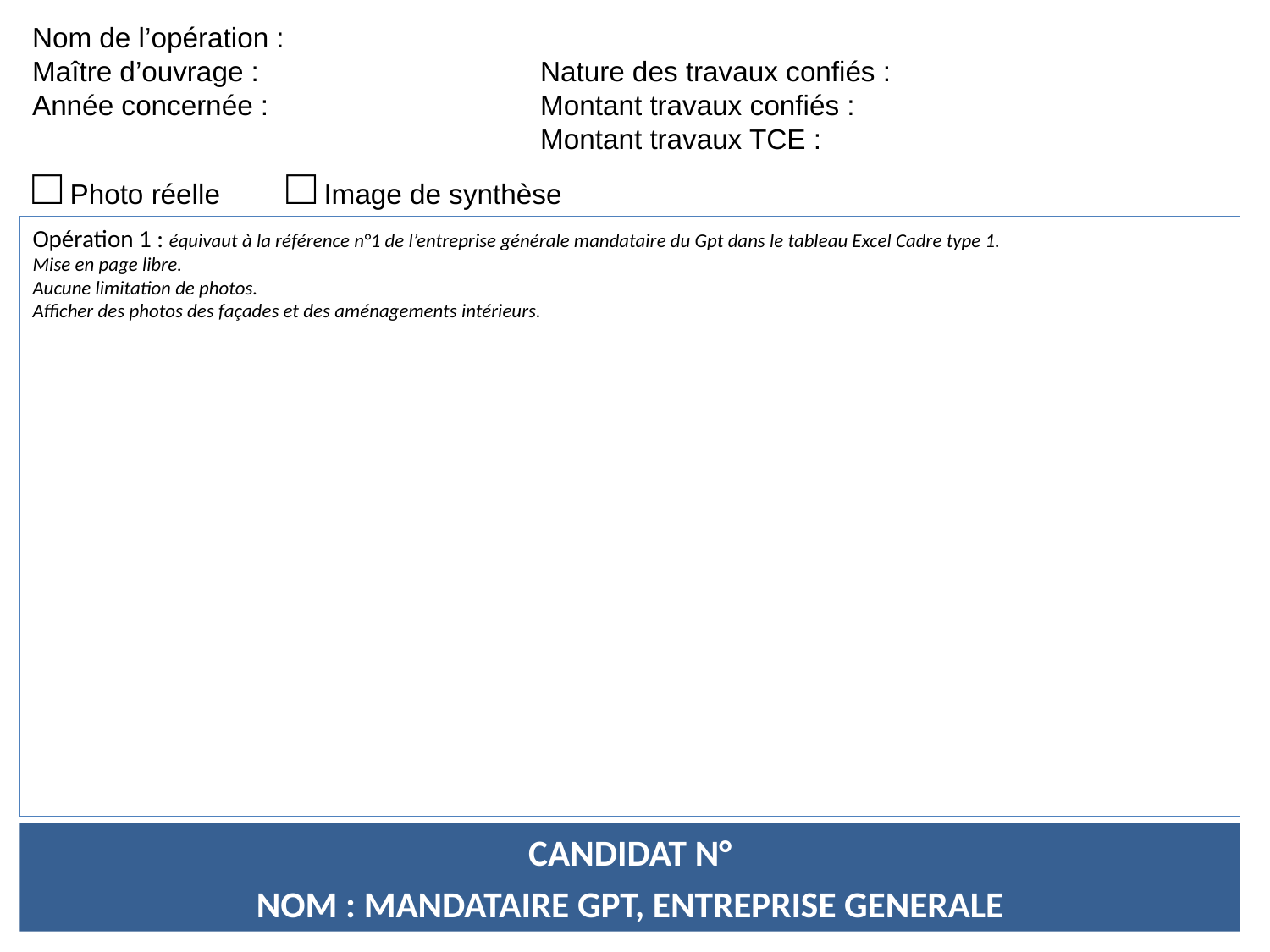

Nom de l’opération :
Maître d’ouvrage :			Nature des travaux confiés :
Année concernée :			Montant travaux confiés :
				Montant travaux TCE :
□ Photo réelle	□ Image de synthèse

# Opération 1 : équivaut à la référence n°1 de l’entreprise générale mandataire du Gpt dans le tableau Excel Cadre type 1. Mise en page libre. Aucune limitation de photos. Afficher des photos des façades et des aménagements intérieurs.
CANDIDAT N°
NOM : MANDATAIRE GPT, ENTREPRISE GENERALE